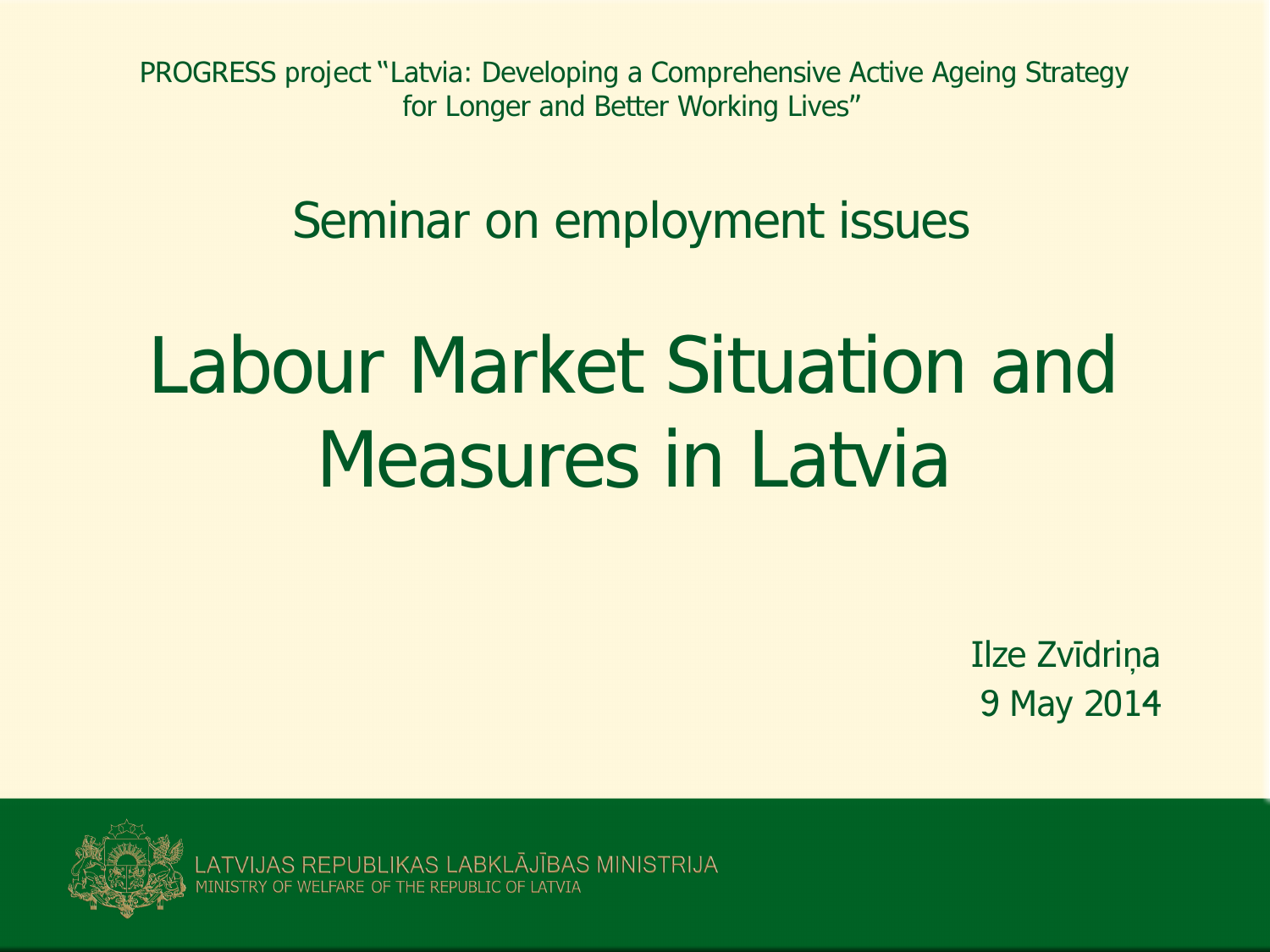

PROGRESS project “Latvia: Developing a Comprehensive Active Ageing Strategy
for Longer and Better Working Lives”
Seminar on employment issues
Labour Market Situation and Measures in Latvia

Ilze Zvīdriņa
 9 May 2014